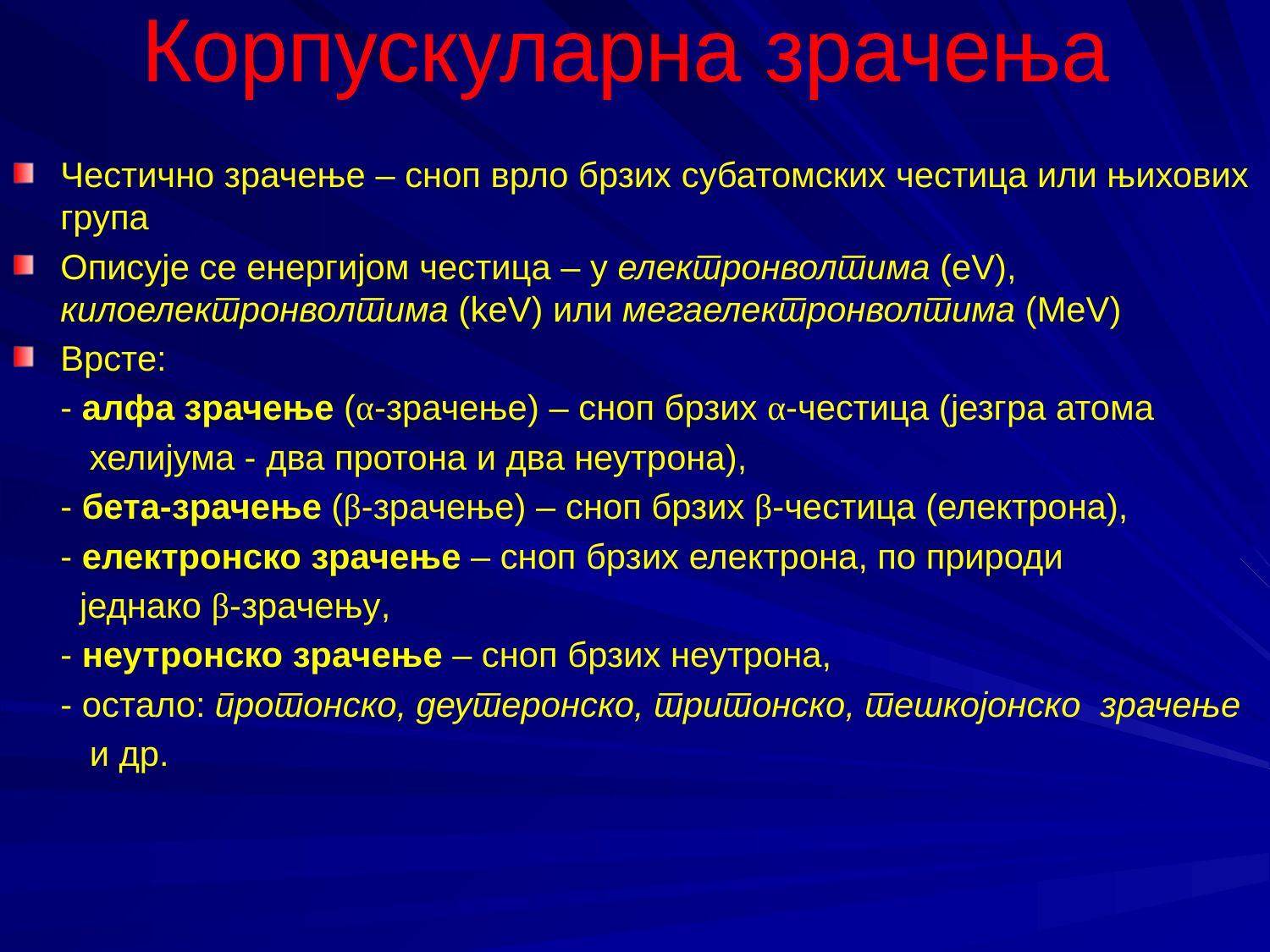

Корпускуларна зрачења
Честично зрачење – сноп врло брзих субатомских честица или њихових група
Описује се енергијом честица – у електронволтима (eV), килоелектронволтима (keV) или мегаелектронволтима (MeV)
Врсте:
	- алфа зрачење (α-зрачење) – сноп брзих α-честица (језгра атома
	   хелијума - два протона и два неутрона),
	- бета-зрачење (β-зрачење) – сноп брзих β-честица (електрона),
	- електронско зрачење – сноп брзих електрона, по природи
	  једнако β-зрачењу,
	- неутронско зрачење – сноп брзих неутрона,
	- остало: протонско, деутеронско, тритонско, тешкојонско  зрачење
	   и др.